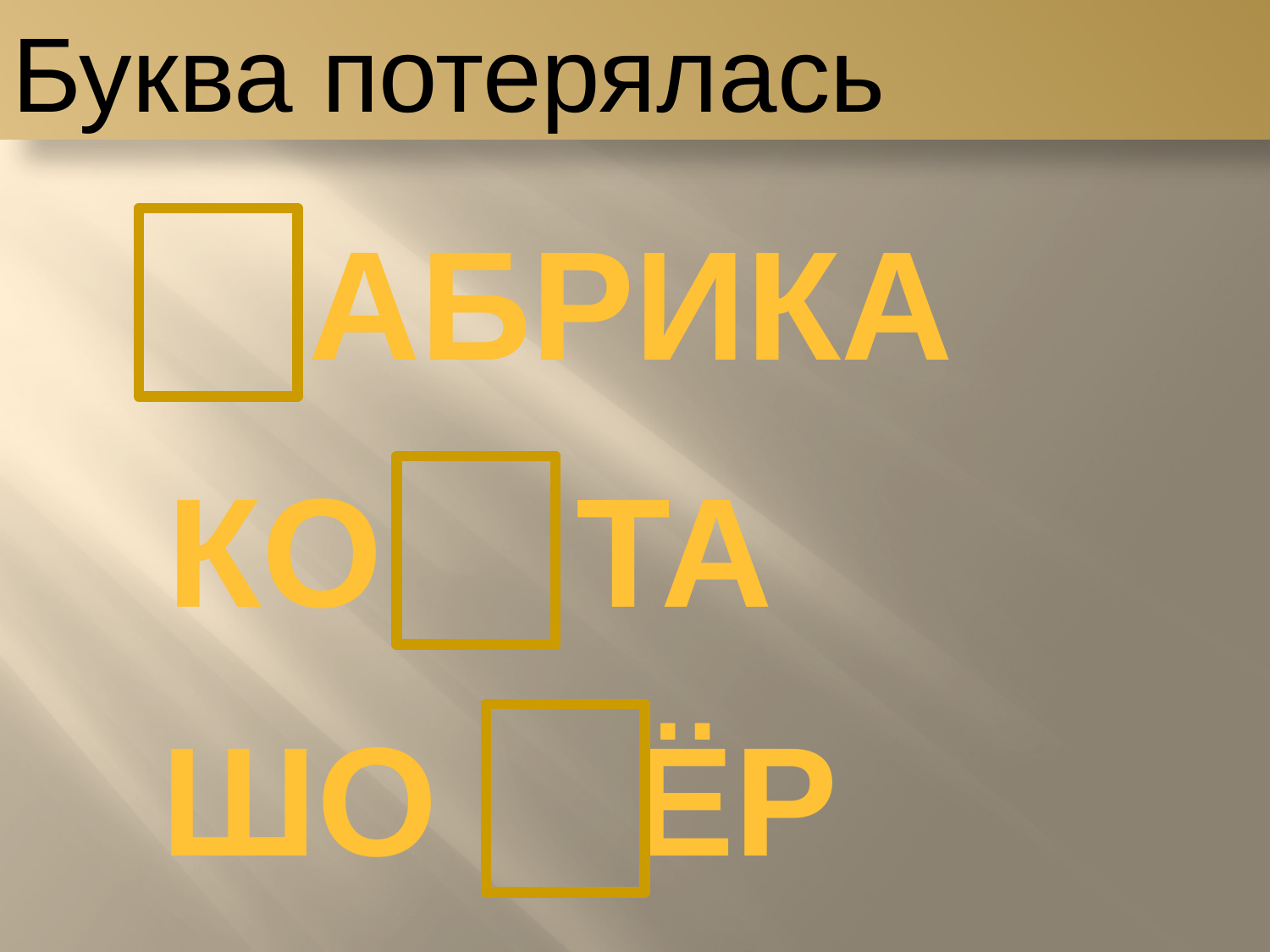

Буква потерялась
абрика

Ко     та

Шо     ёр